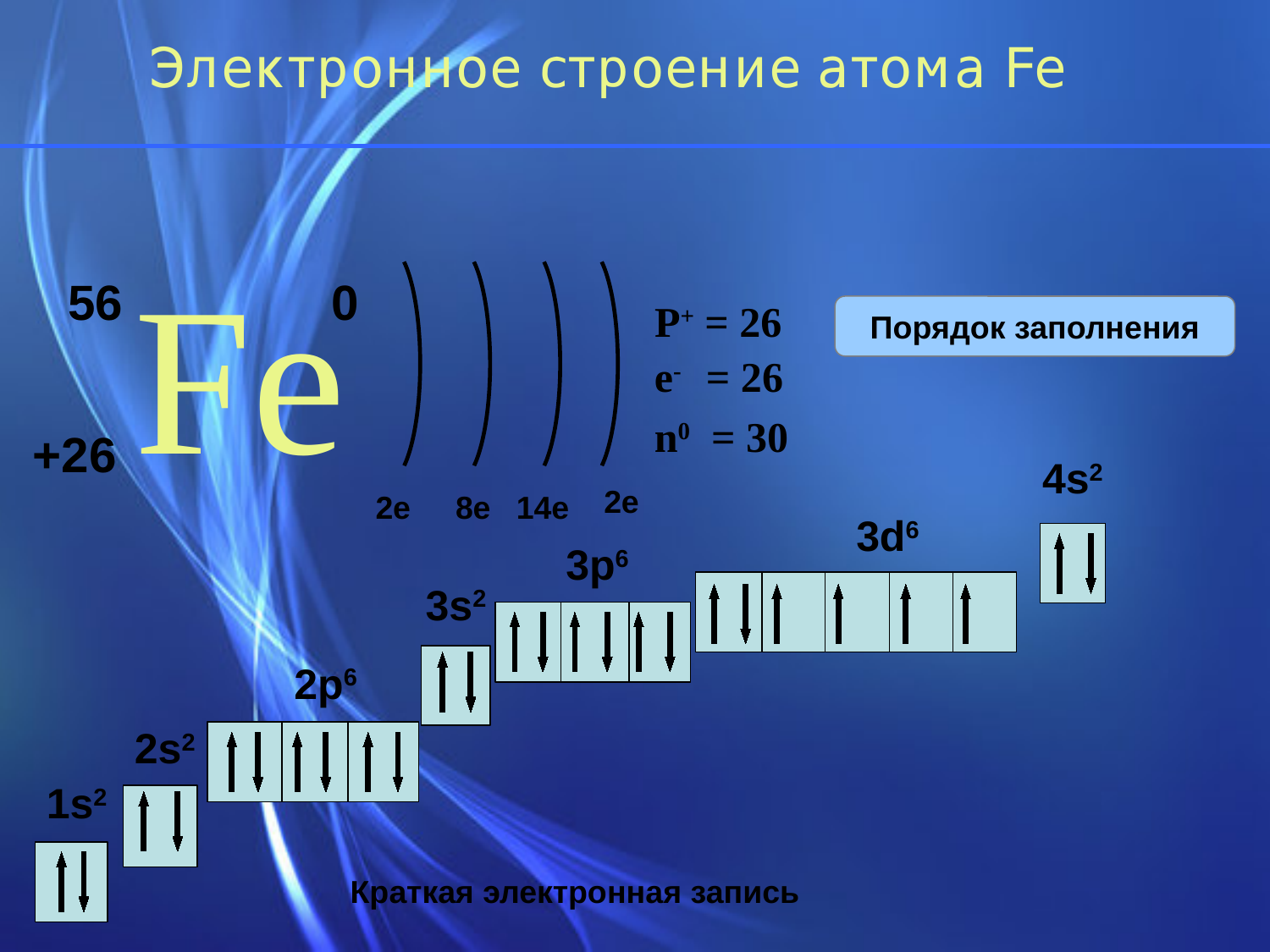

Электронное строение атома Fe

Fe

56
0
P+ = 26
e-    = 26
n0  = 30

Порядок заполнения
+26
4s2
2e
2e
8e
14e
3d6

3p6

3s2

2p6

 2s2

1s2

Краткая электронная запись